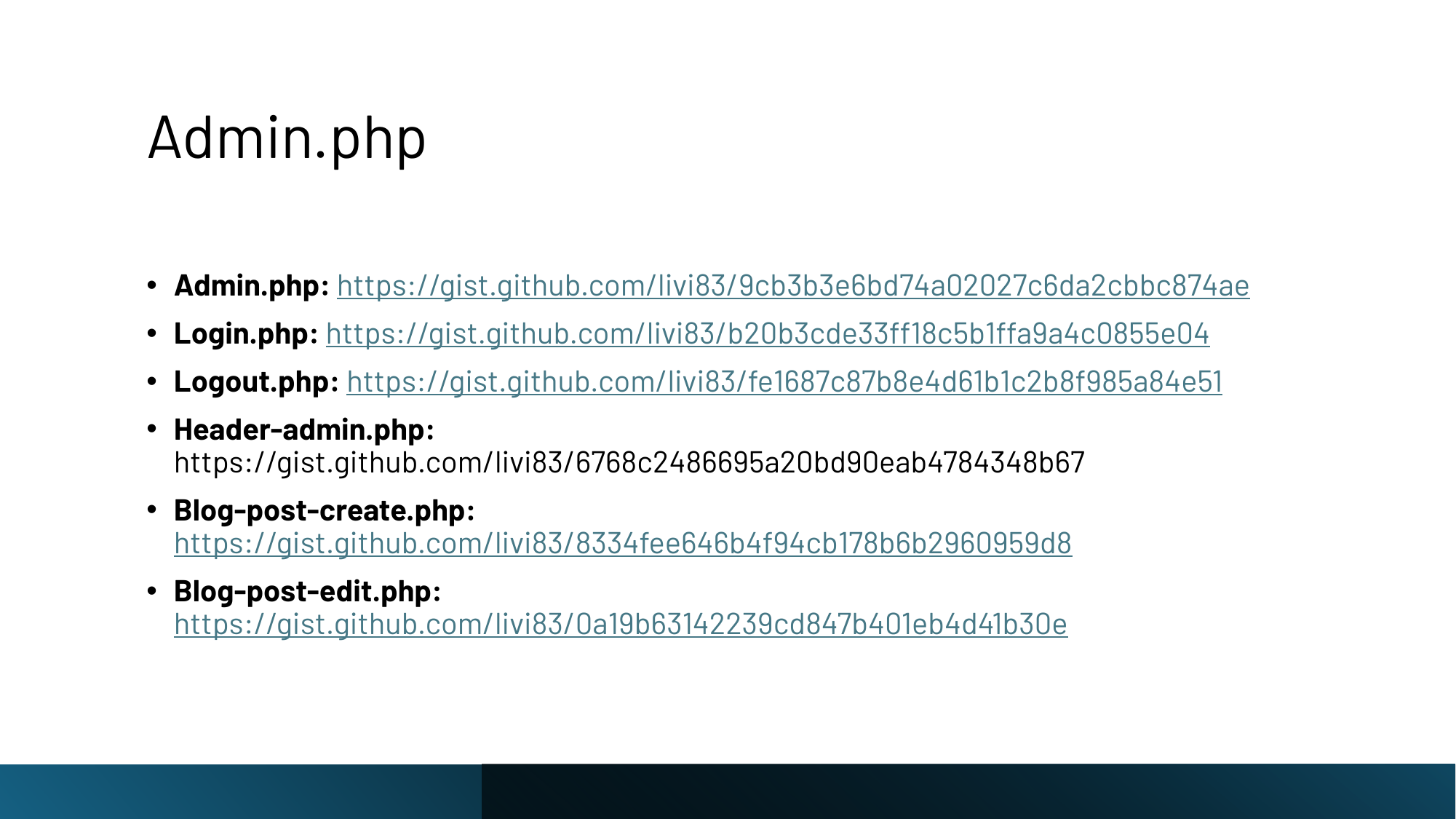

# Admin.php
Admin.php: https://gist.github.com/livi83/9cb3b3e6bd74a02027c6da2cbbc874ae
Login.php: https://gist.github.com/livi83/b20b3cde33ff18c5b1ffa9a4c0855e04
Logout.php: https://gist.github.com/livi83/fe1687c87b8e4d61b1c2b8f985a84e51
Header-admin.php: https://gist.github.com/livi83/6768c2486695a20bd90eab4784348b67
Blog-post-create.php: https://gist.github.com/livi83/8334fee646b4f94cb178b6b2960959d8
Blog-post-edit.php: https://gist.github.com/livi83/0a19b63142239cd847b401eb4d41b30e